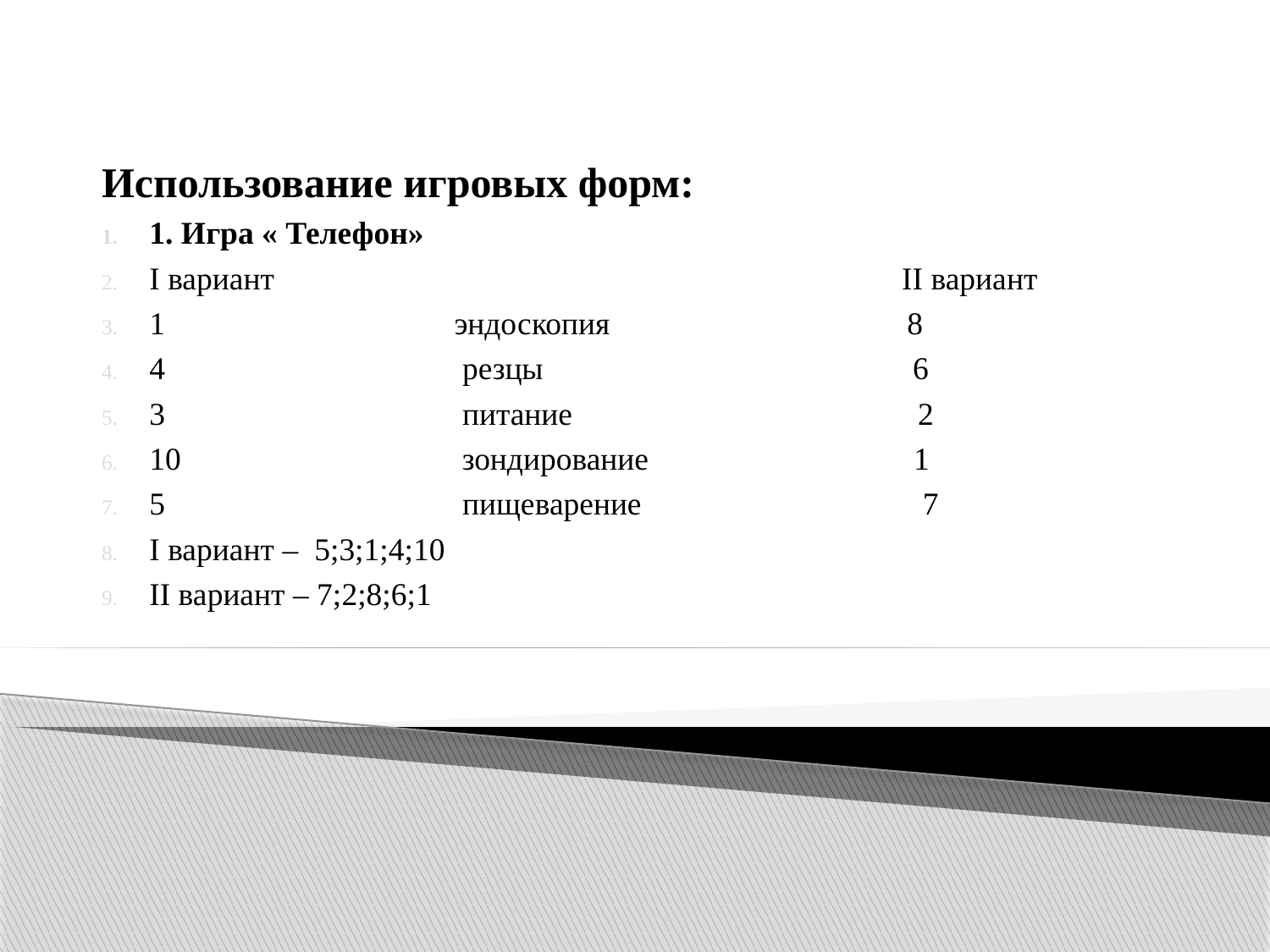

Использование игровых форм:
1. Игра « Телефон»
I вариант                                                                              II вариант
1                                    эндоскопия                                     8
4                                     резцы                                              6
3                                     питание                                           2
10                                   зондирование                                 1
5                                     пищеварение                                   7
I вариант –  5;3;1;4;10
II вариант – 7;2;8;6;1